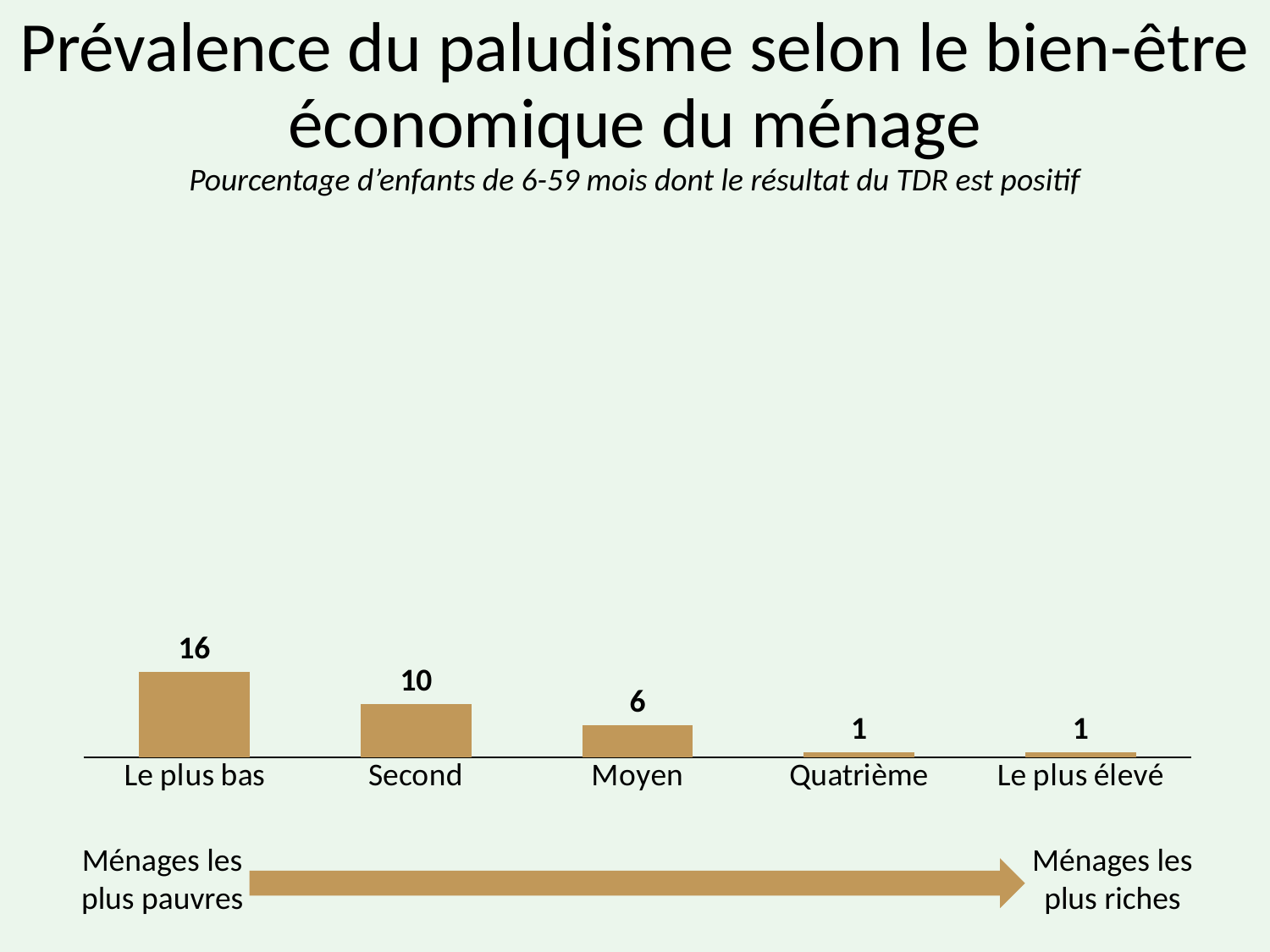

# Prévalence du paludisme selon le bien-être économique du ménage
Pourcentage d’enfants de 6-59 mois dont le résultat du TDR est positif

### Chart

| Category | Series 1 |
|---|---|
| Le plus bas | 16.0 |
| Second | 10.0 |
| Moyen | 6.0 |
| Quatrième | 1.0 |
| Le plus élevé | 1.0 |
Ménages les plus pauvres
Ménages les plus riches